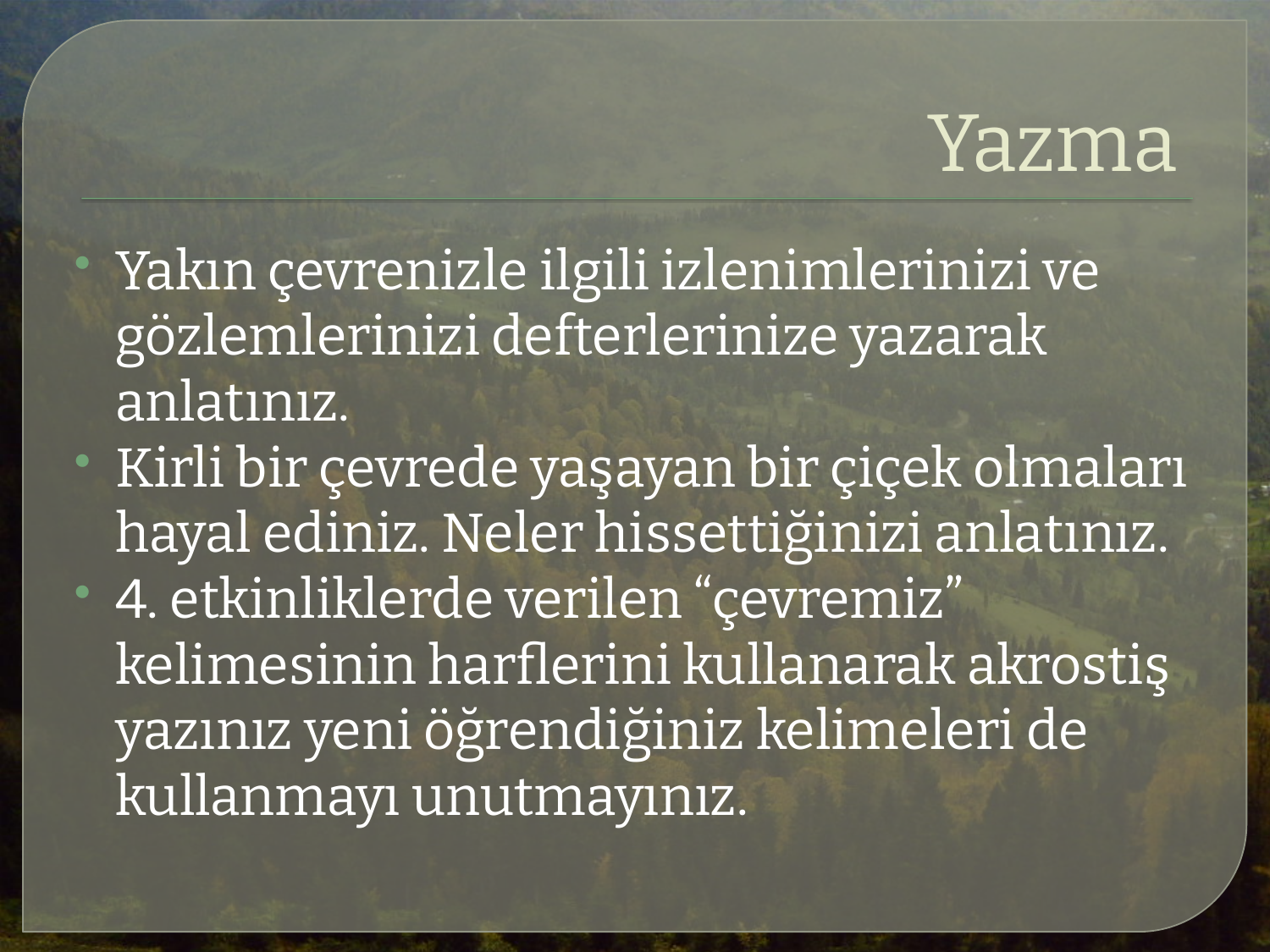

# Yazma
Yakın çevrenizle ilgili izlenimlerinizi ve gözlemlerinizi defterlerinize yazarak anlatınız.
Kirli bir çevrede yaşayan bir çiçek olmaları hayal ediniz. Neler hissettiğinizi anlatınız.
4. etkinliklerde verilen “çevremiz” kelimesinin harflerini kullanarak akrostiş yazınız yeni öğrendiğiniz kelimeleri de kullanmayı unutmayınız.